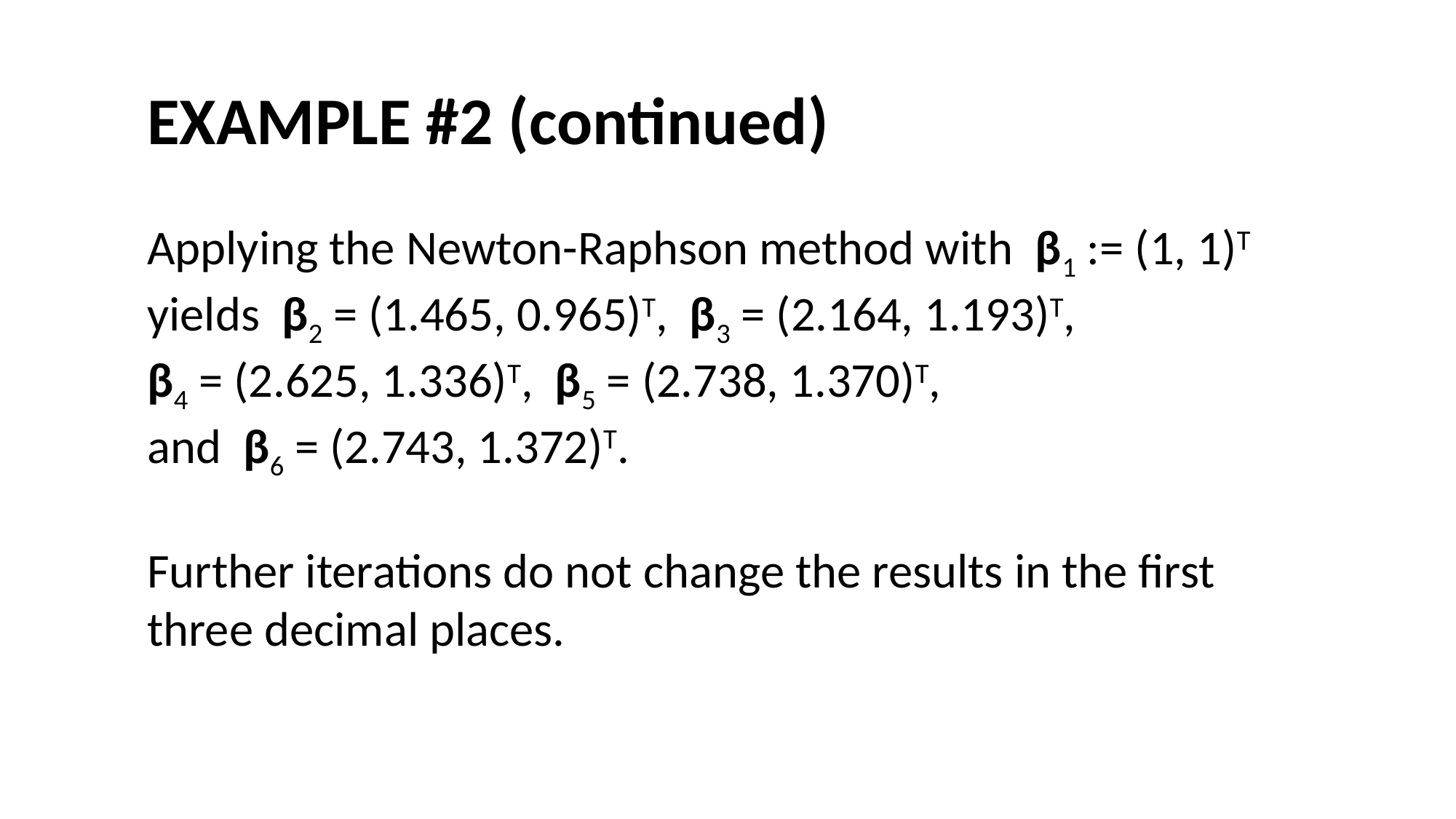

#
EXAMPLE #2 (continued)
Applying the Newton-Raphson method with  β1 := (1, 1)T  yields  β2 = (1.465, 0.965)T,  β3 = (2.164, 1.193)T,
β4 = (2.625, 1.336)T,  β5 = (2.738, 1.370)T,
and  β6 = (2.743, 1.372)T.

Further iterations do not change the results in the first three decimal places.